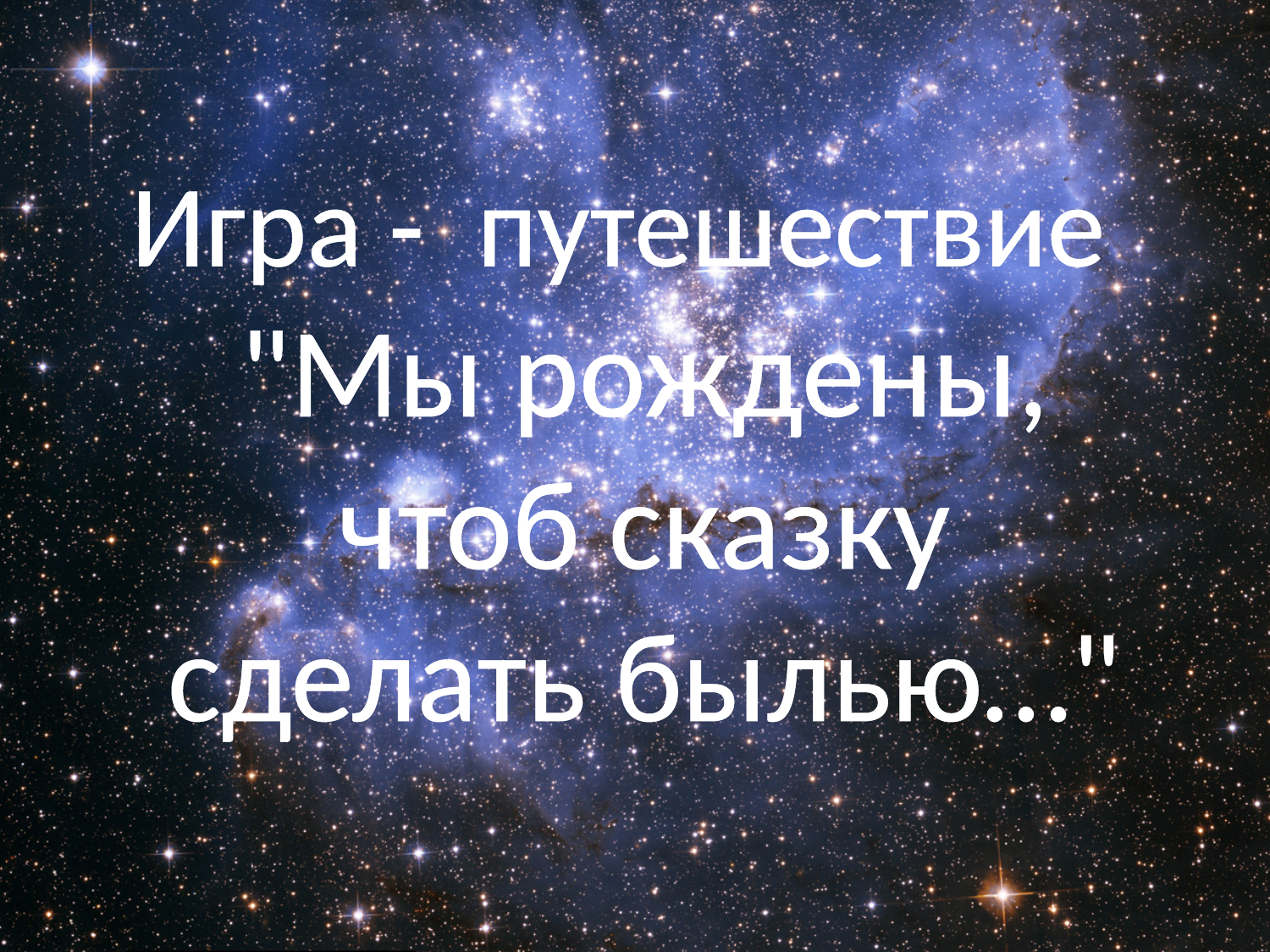

# Игра -  путешествие "Мы рождены, чтоб сказку сделать былью…"